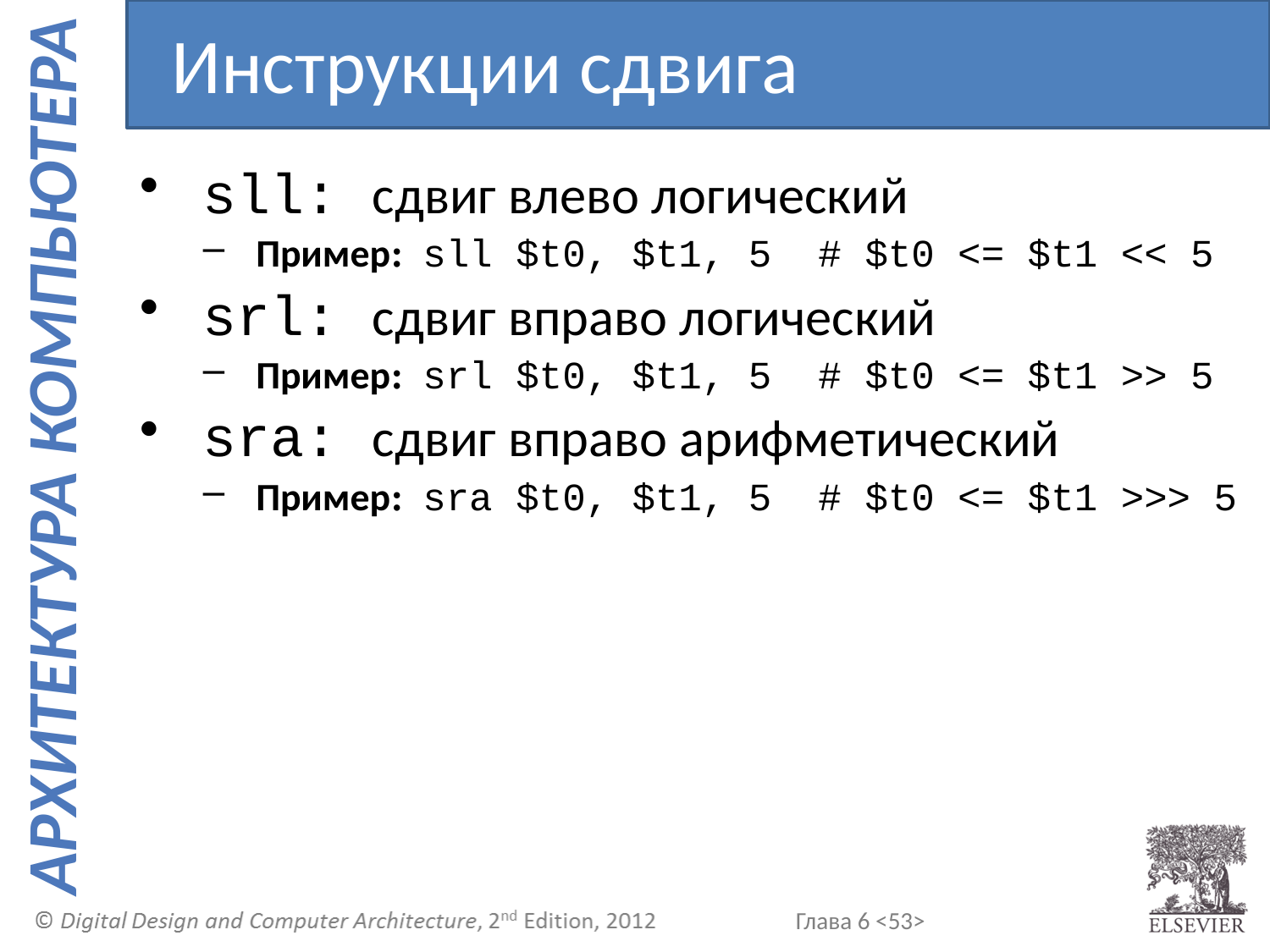

Инструкции сдвига
sll: сдвиг влево логический
Пример:  sll $t0, $t1, 5  # $t0 <= $t1 << 5
srl: сдвиг вправо логический
Пример:  srl $t0, $t1, 5  # $t0 <= $t1 >> 5
sra: сдвиг вправо арифметический
Пример:  sra $t0, $t1, 5  # $t0 <= $t1 >>> 5